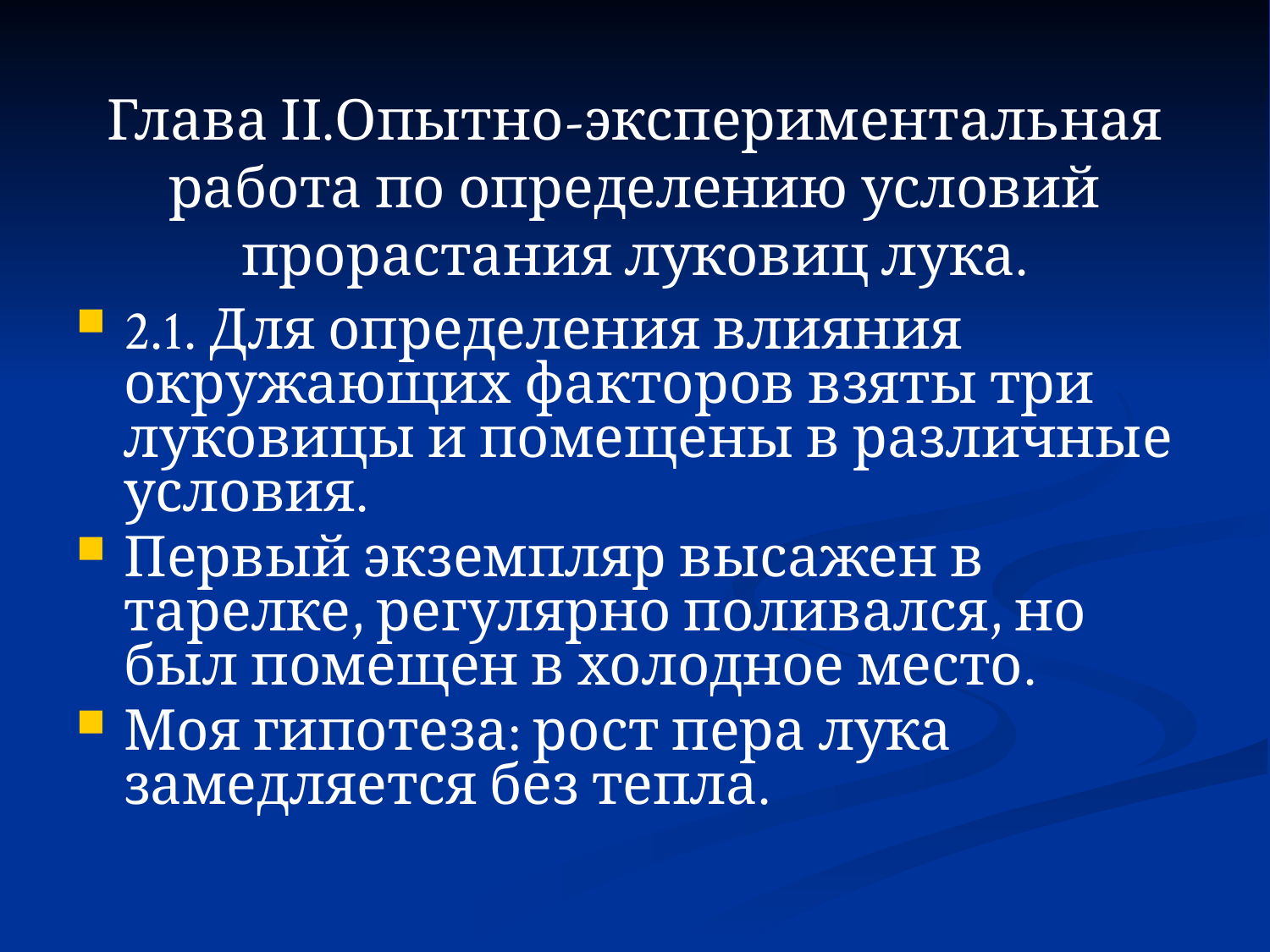

# Глава ІІ.Опытно-экспериментальная работа по определению условий прорастания луковиц лука.

2.1. Для определения влияния окружающих факторов взяты три луковицы и помещены в различные условия.
Первый экземпляр высажен в тарелке, регулярно поливался, но был помещен в холодное место.
Моя гипотеза: рост пера лука замедляется без тепла.